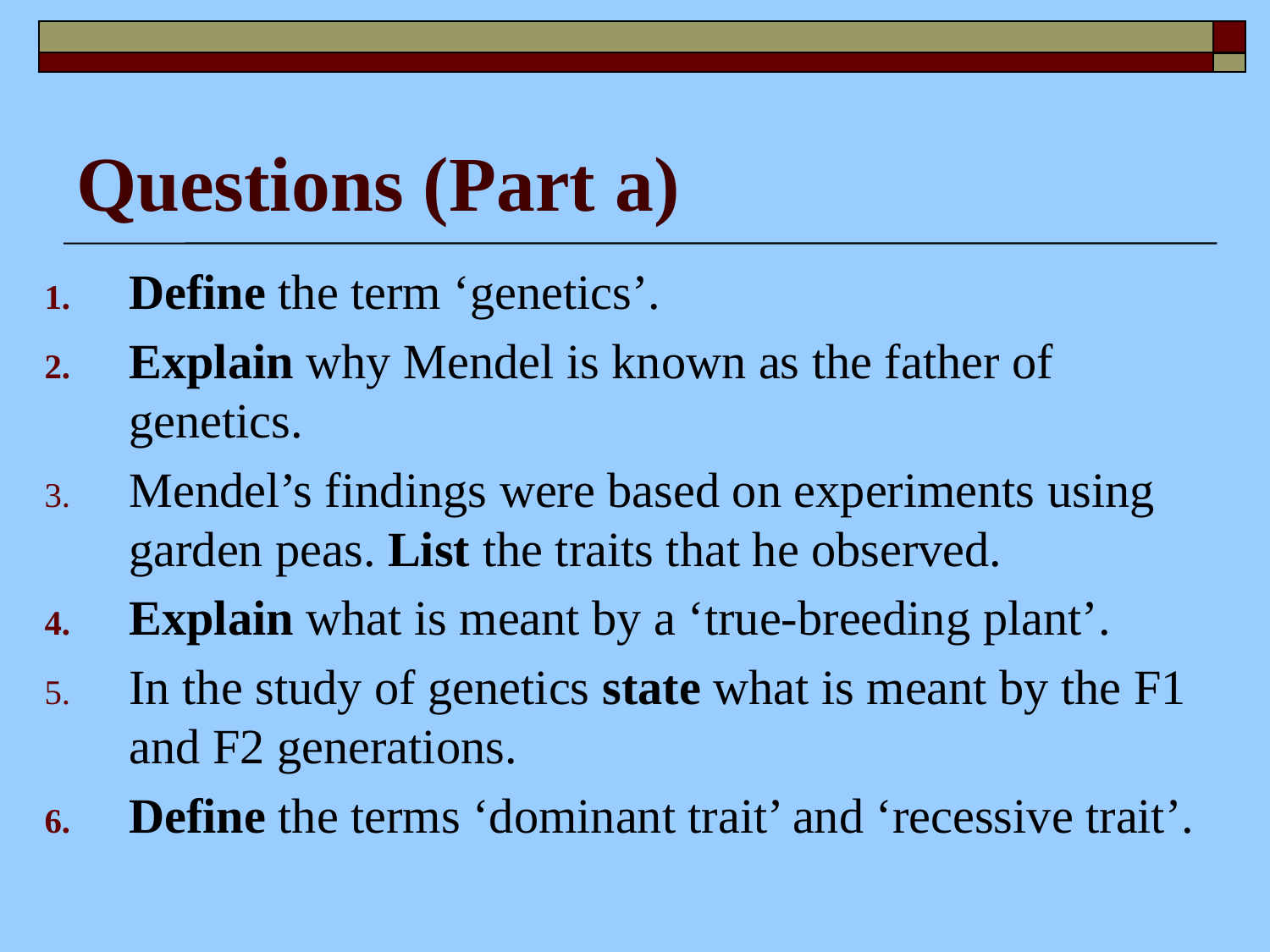

# Questions (Part a)
Define the term ‘genetics’.
Explain why Mendel is known as the father of genetics.
Mendel’s findings were based on experiments using garden peas. List the traits that he observed.
Explain what is meant by a ‘true-breeding plant’.
In the study of genetics state what is meant by the F1 and F2 generations.
Define the terms ‘dominant trait’ and ‘recessive trait’.